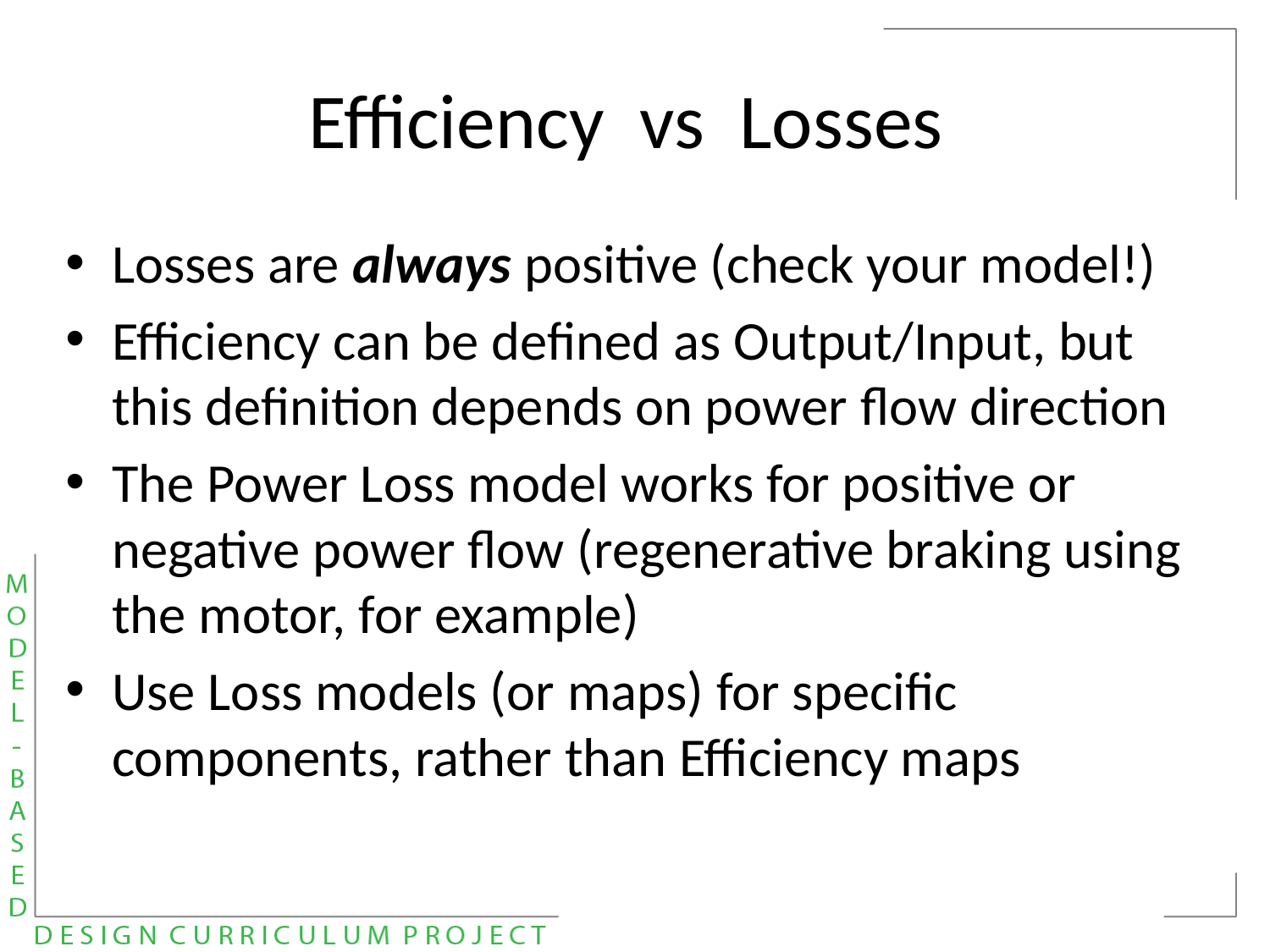

# Efficiency  vs  Losses
Losses are always positive (check your model!)
Efficiency can be defined as Output/Input, but this definition depends on power flow direction
The Power Loss model works for positive or negative power flow (regenerative braking using the motor, for example)
Use Loss models (or maps) for specific components, rather than Efficiency maps